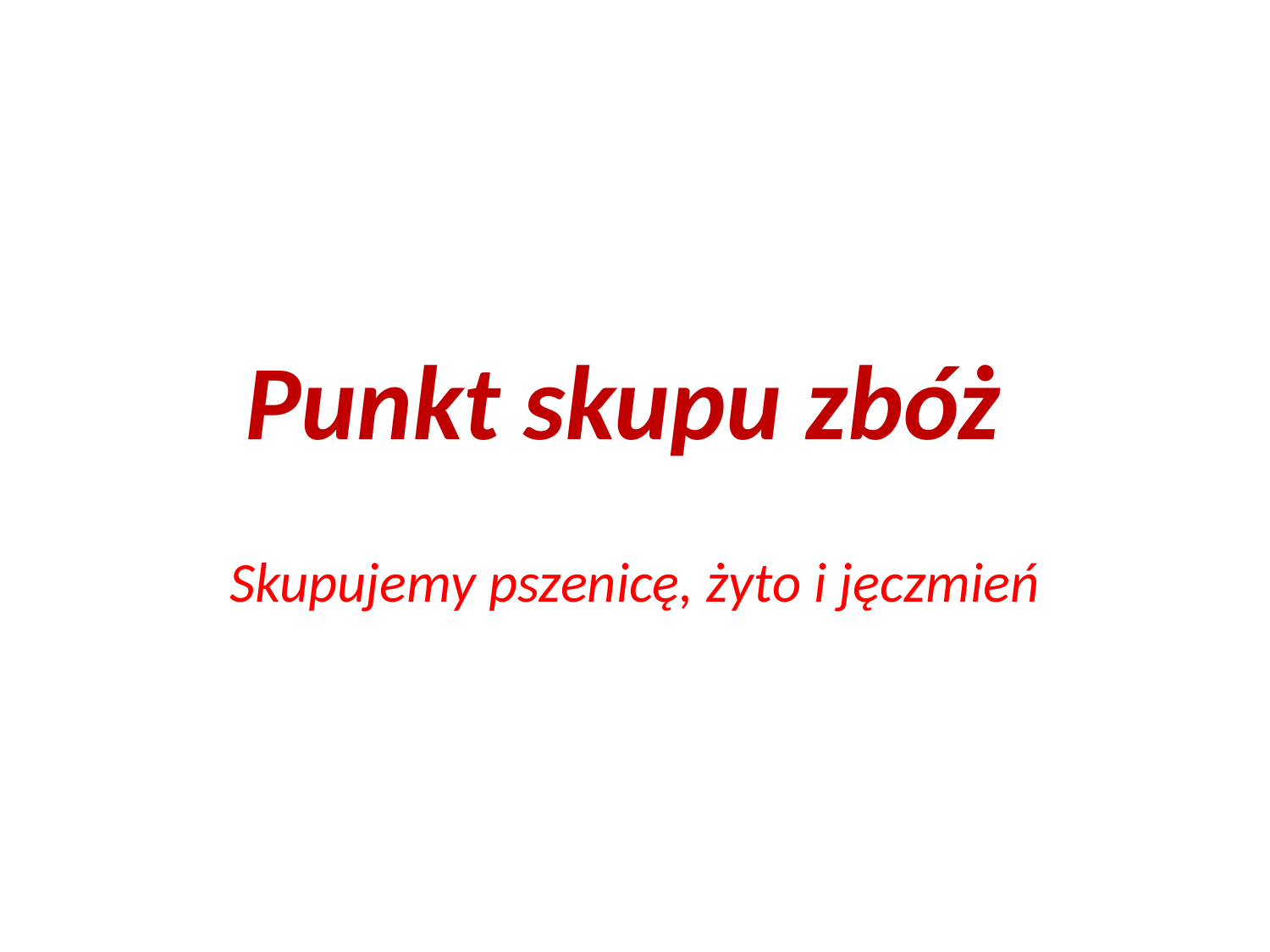

# Punkt skupu zbóż
Skupujemy pszenicę, żyto i jęczmień